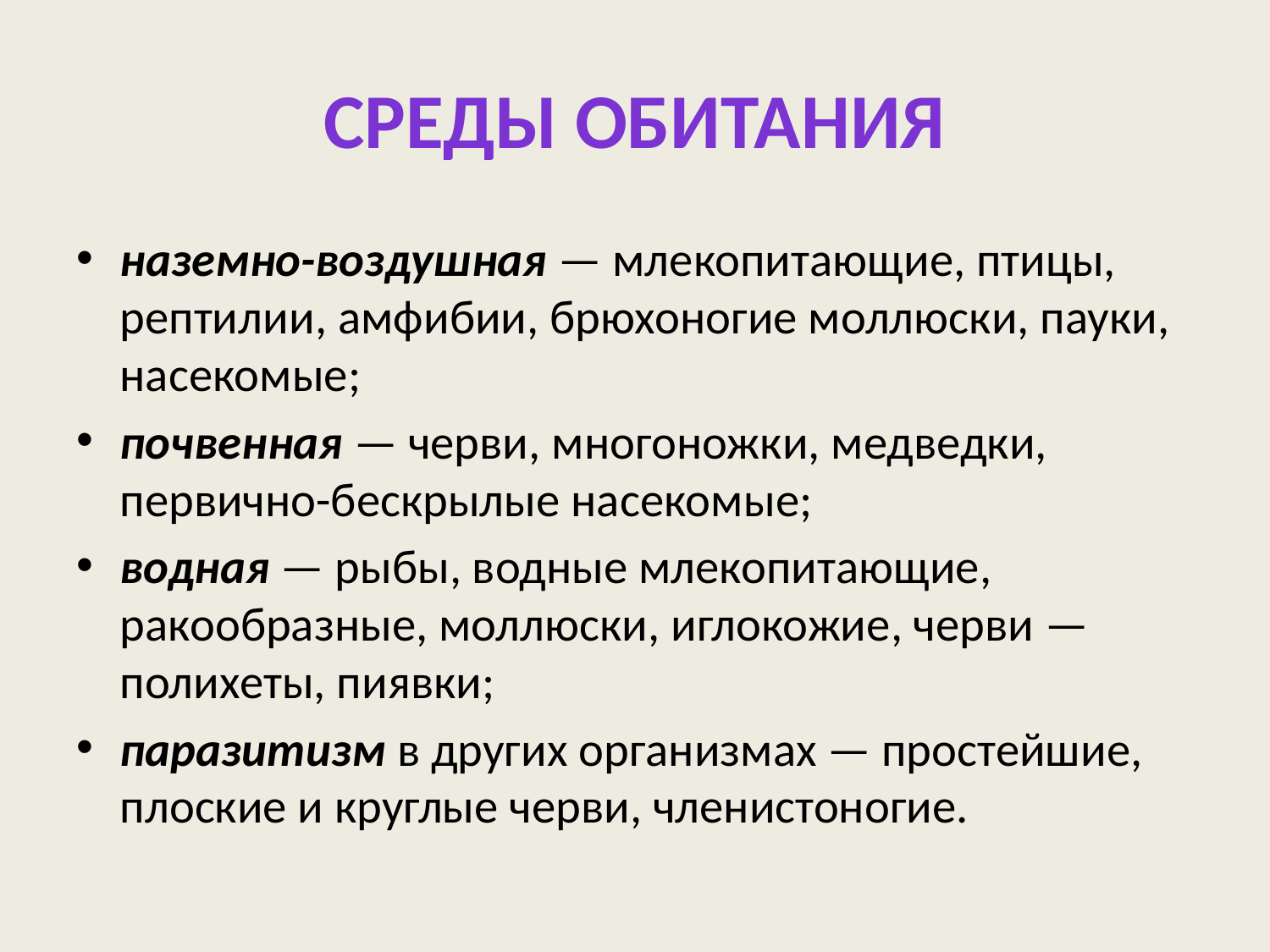

# СРЕДЫ ОБИТАНИЯ
наземно-воздушная — млекопитающие, птицы, рептилии, амфибии, брюхоногие моллюски, пауки, насекомые;
почвенная — черви, многоножки, медведки, первично-бескрылые насекомые;
водная — рыбы, водные млекопитающие, ракообразные, моллюски, иглокожие, черви — полихеты, пиявки;
паразитизм в других организмах — простейшие, плоские и круглые черви, членистоногие.